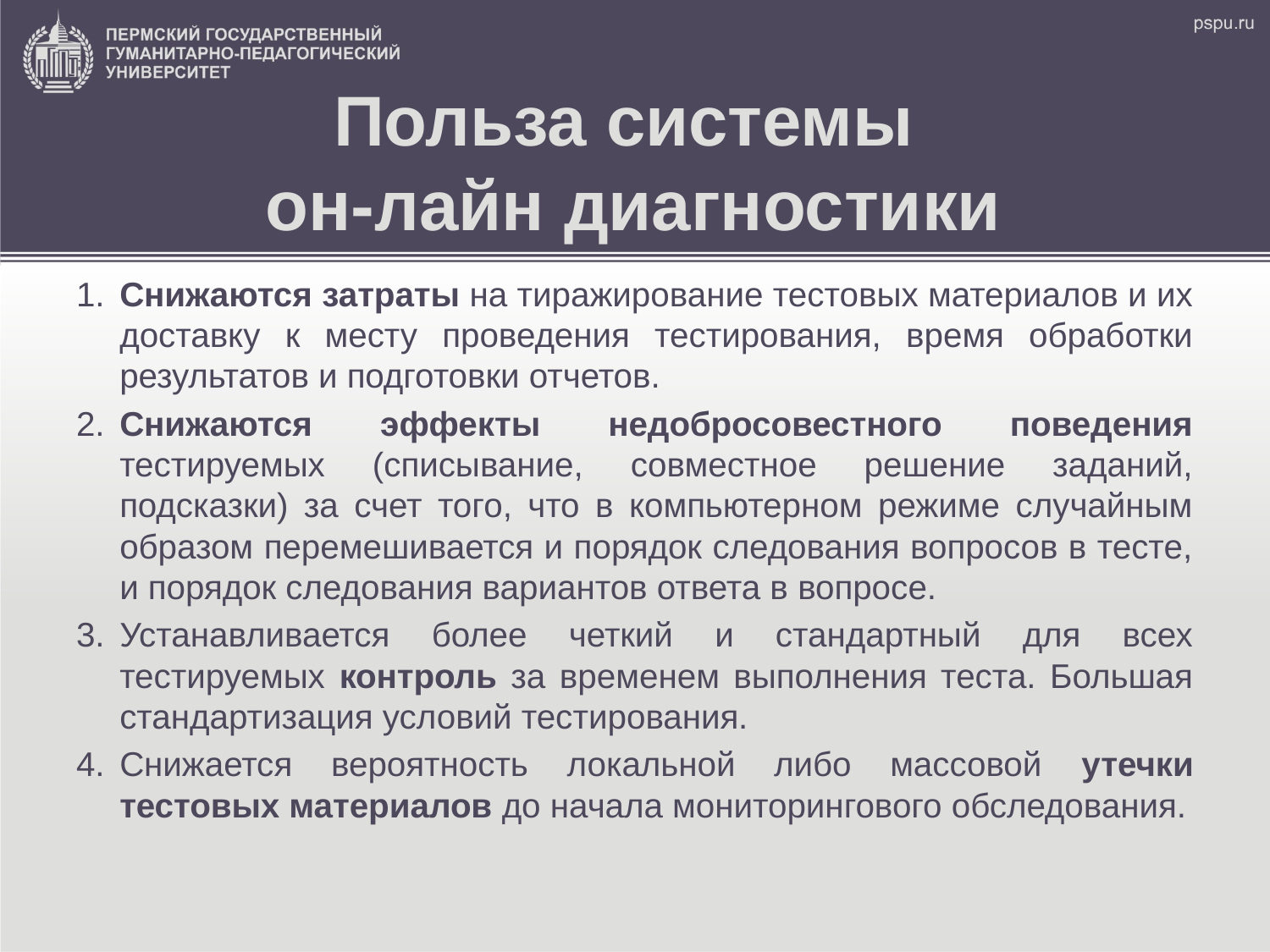

# Польза системы он-лайн диагностики
1.	Снижаются затраты на тиражирование тестовых материалов и их доставку к месту проведения тестирования, время обработки результатов и подготовки отчетов.
2.	Снижаются эффекты недобросовестного поведения тестируемых (списывание, совместное решение заданий, подсказки) за счет того, что в компьютерном режиме случайным образом перемешивается и порядок следования вопросов в тесте, и порядок следования вариантов ответа в вопросе.
3.	Устанавливается более четкий и стандартный для всех тестируемых контроль за временем выполнения теста. Большая стандартизация условий тестирования.
4.	Снижается вероятность локальной либо массовой утечки тестовых материалов до начала мониторингового обследования.